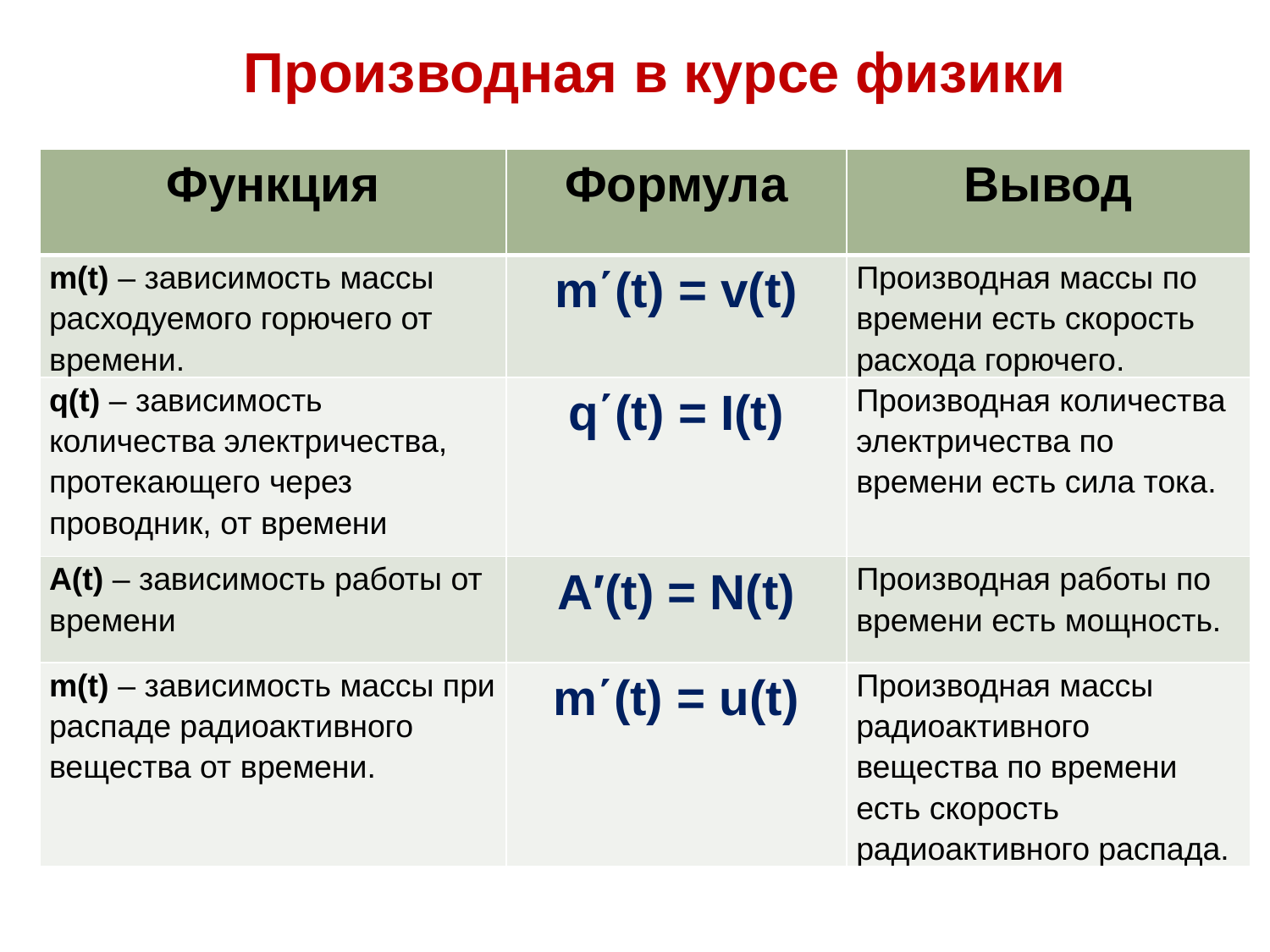

Производная в курсе физики
| Функция | Формула | Вывод |
| --- | --- | --- |
| m(t) – зависимость массы расходуемого горючего от времени. | m΄(t) = v(t) | Производная массы по времени есть скорость расхода горючего. |
| q(t) – зависимость количества электричества, протекающего через проводник, от времени | q΄(t) = I(t) | Производная количества электричества по времени есть сила тока. |
| A(t) – зависимость работы от времени | A′(t) = N(t) | Производная работы по времени есть мощность. |
| m(t) – зависимость массы при распаде радиоактивного вещества от времени. | m΄(t) = u(t) | Производная массы радиоактивного вещества по времени есть скорость радиоактивного распада. |
#